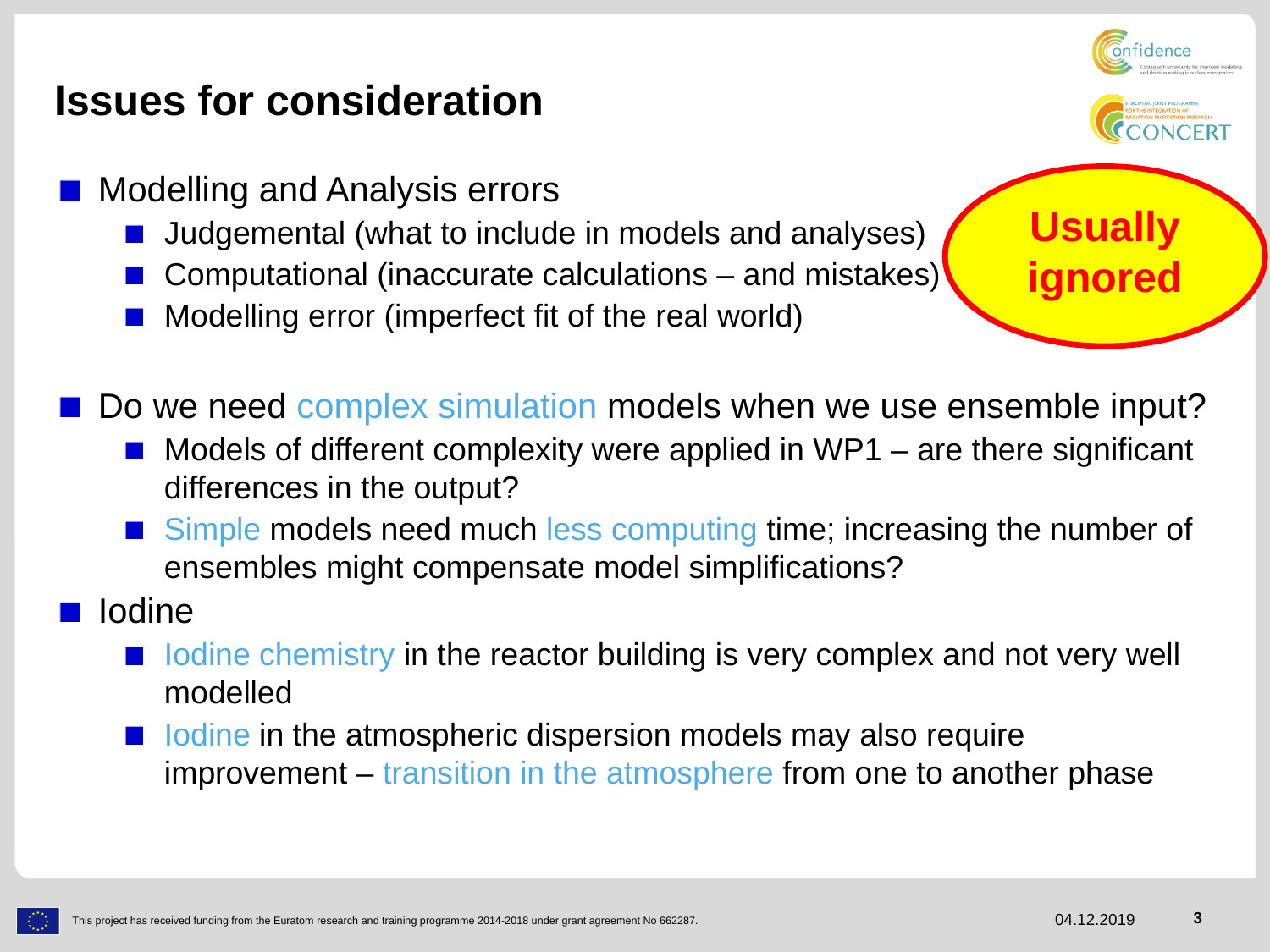

# Issues for consideration
Usually ignored
Modelling and Analysis errors
Judgemental (what to include in models and analyses)
Computational (inaccurate calculations – and mistakes)
Modelling error (imperfect fit of the real world)

Do we need complex simulation models when we use ensemble input?
Models of different complexity were applied in WP1 – are there significant differences in the output?
Simple models need much less computing time; increasing the number of ensembles might compensate model simplifications?
Iodine
Iodine chemistry in the reactor building is very complex and not very well modelled
Iodine in the atmospheric dispersion models may also require improvement – transition in the atmosphere from one to another phase